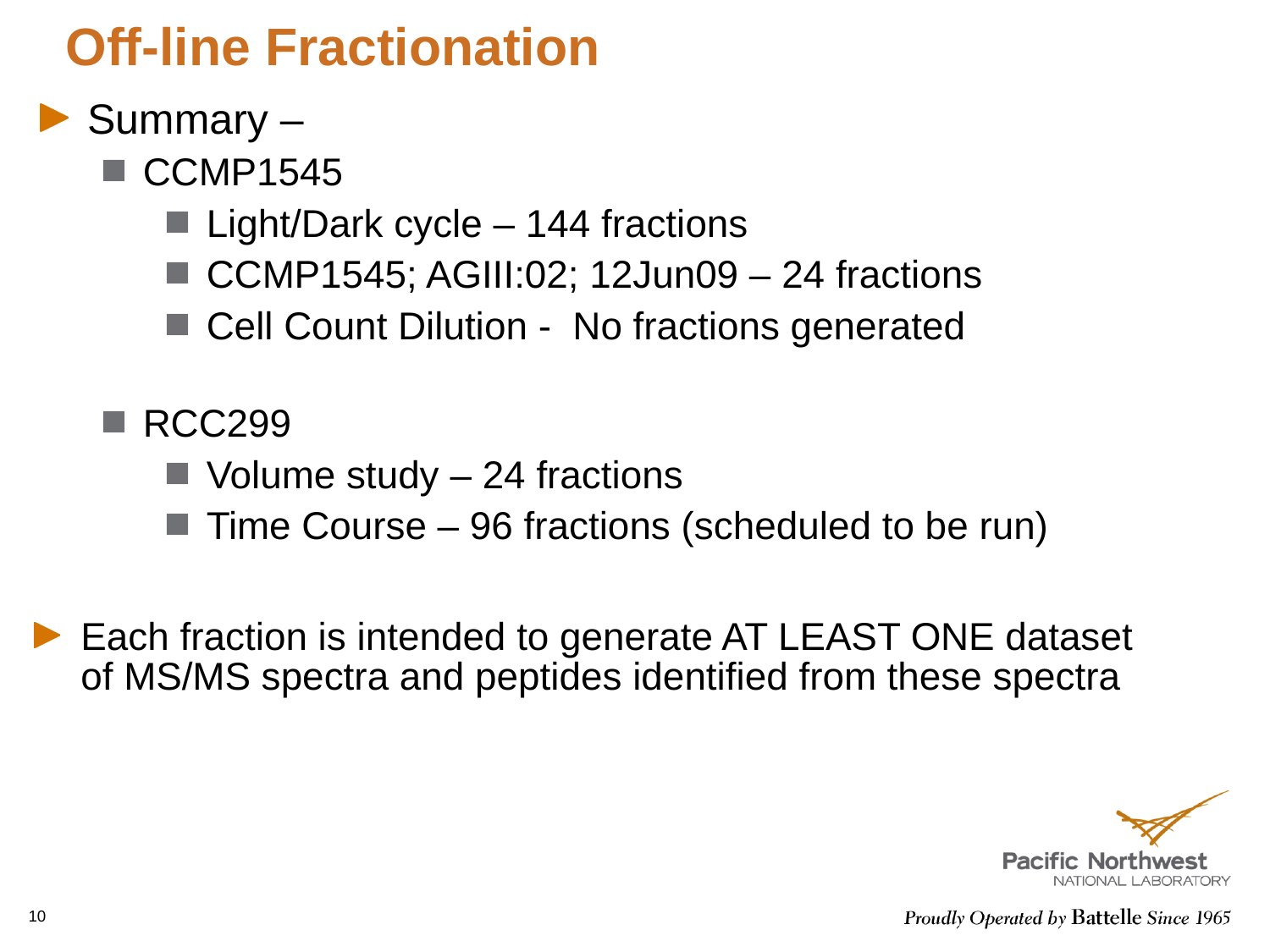

Off-line Fractionation
Summary –
CCMP1545
Light/Dark cycle – 144 fractions
CCMP1545; AGIII:02; 12Jun09 – 24 fractions
Cell Count Dilution -  No fractions generated

RCC299
Volume study – 24 fractions
Time Course – 96 fractions (scheduled to be run)

Each fraction is intended to generate AT LEAST ONE dataset of MS/MS spectra and peptides identified from these spectra

10